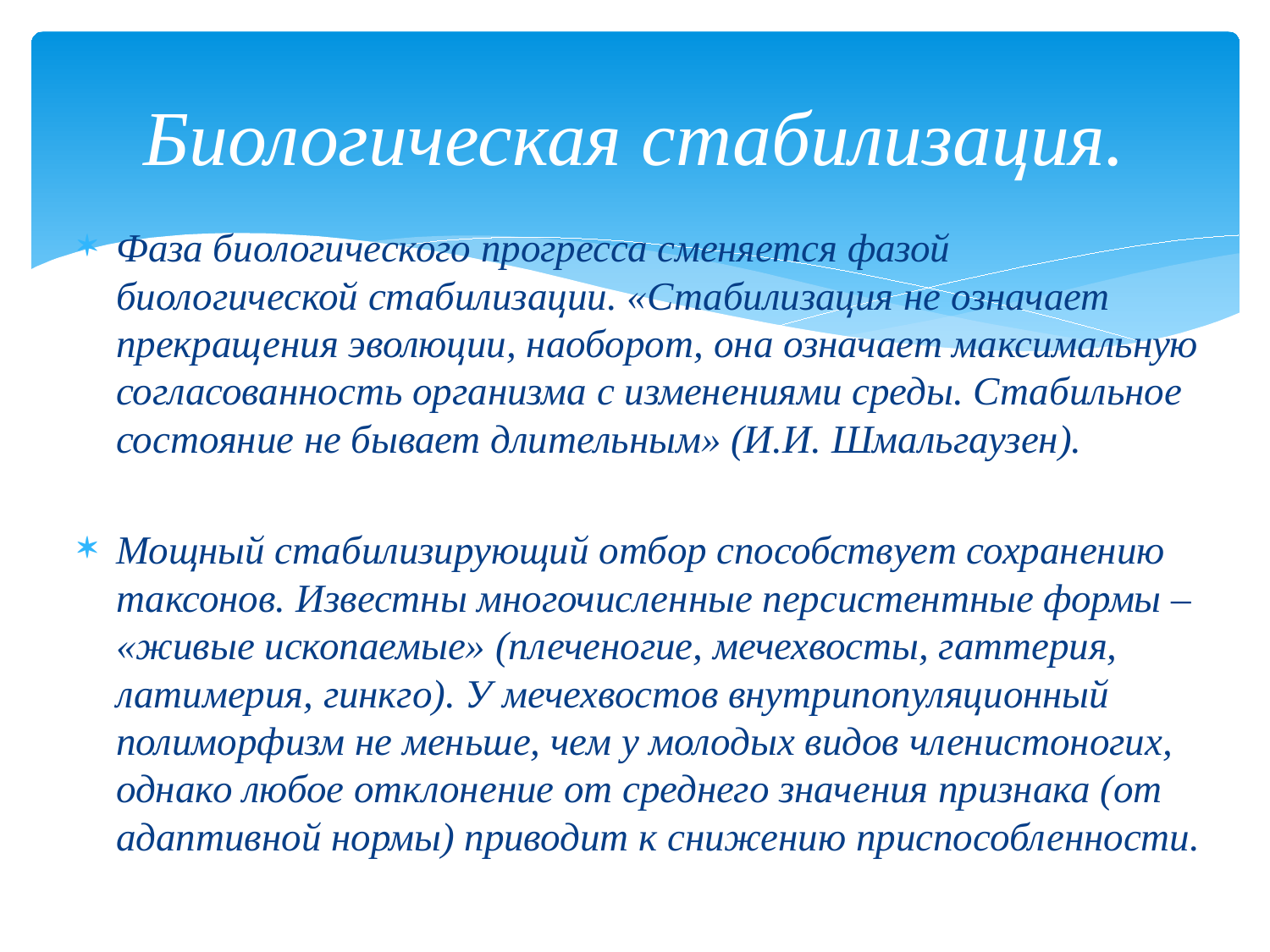

# Биологическая стабилизация.
Фаза биологического прогресса сменяется фазой биологической стабилизации. «Стабилизация не означает прекращения эволюции, наоборот, она означает максимальную согласованность организма с изменениями среды. Стабильное состояние не бывает длительным» (И.И. Шмальгаузен).

Мощный стабилизирующий отбор способствует сохранению таксонов. Известны многочисленные персистентные формы – «живые ископаемые» (плеченогие, мечехвосты, гаттерия, латимерия, гинкго). У мечехвостов внутрипопуляционный полиморфизм не меньше, чем у молодых видов членистоногих, однако любое отклонение от среднего значения признака (от адаптивной нормы) приводит к снижению приспособленности.